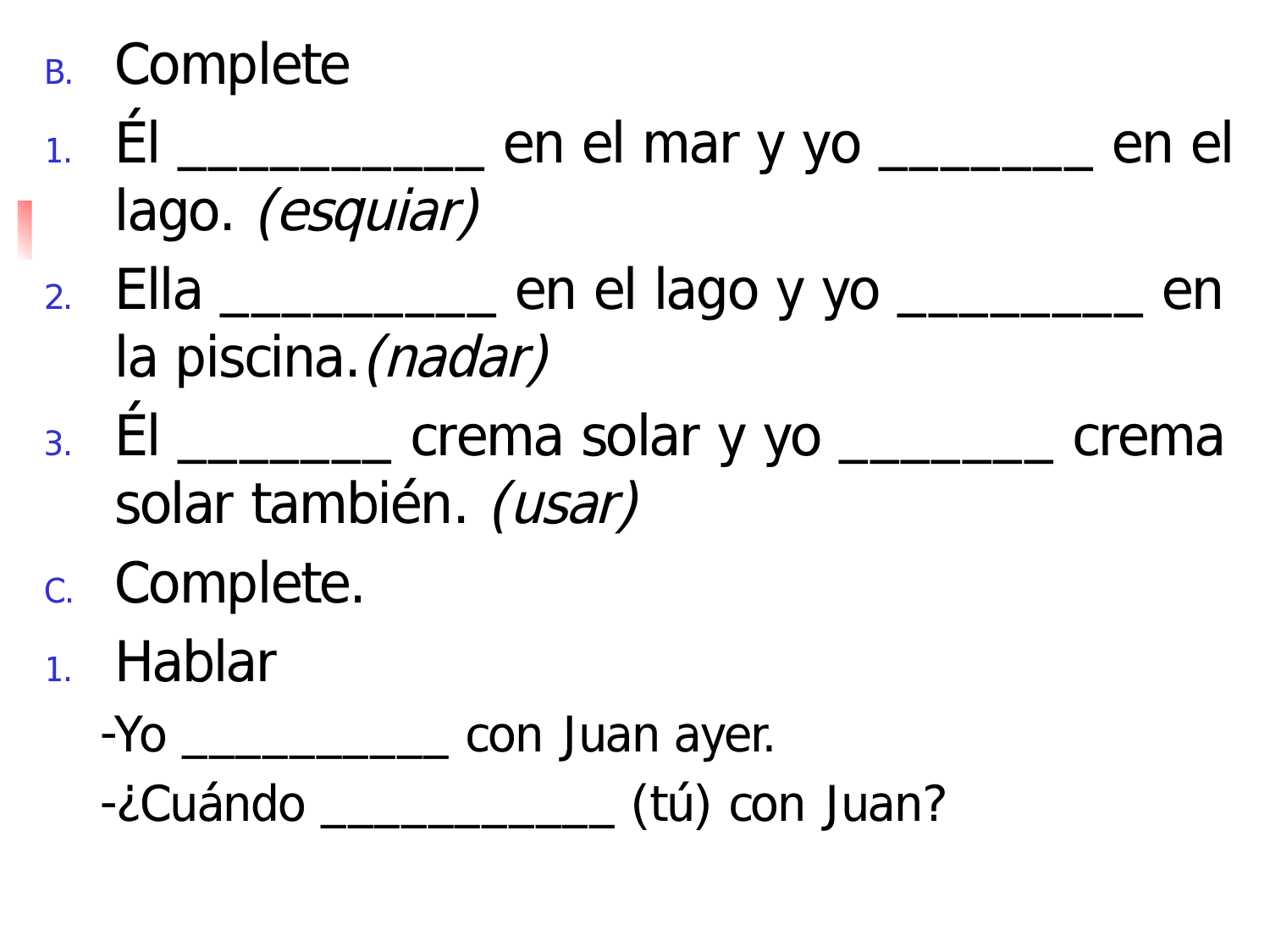

Complete
Él __________ en el mar y yo _______ en el lago. (esquiar)
Ella _________ en el lago y yo ________ en la piscina.(nadar)
Él _______ crema solar y yo _______ crema solar también. (usar)
Complete.
Hablar
-Yo __________ con Juan ayer.
-¿Cuándo ___________ (tú) con Juan?